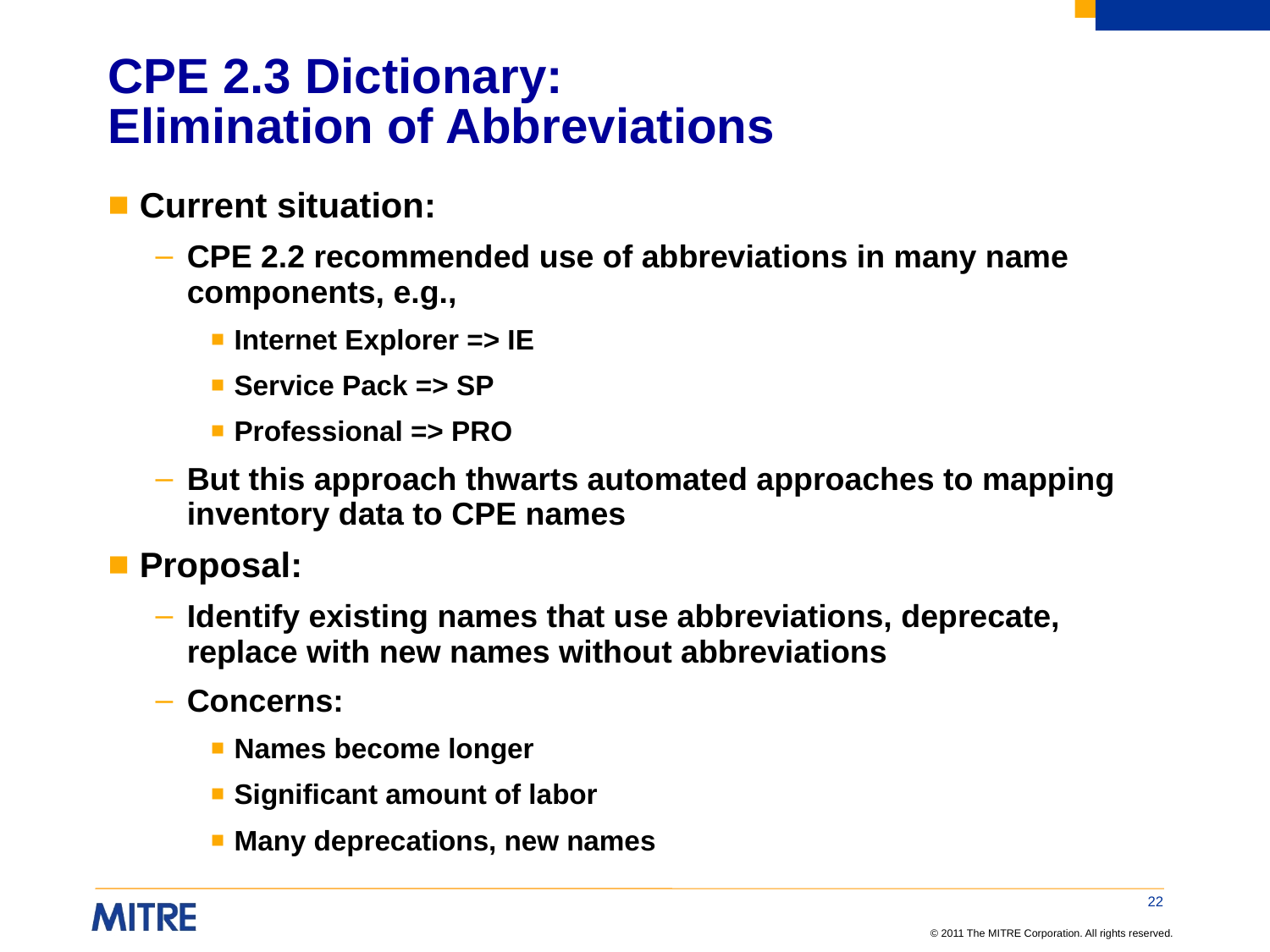

# CPE 2.3 Dictionary: Elimination of Abbreviations
Current situation:
CPE 2.2 recommended use of abbreviations in many name components, e.g.,
Internet Explorer => IE
Service Pack => SP
Professional => PRO
But this approach thwarts automated approaches to mapping inventory data to CPE names
Proposal:
Identify existing names that use abbreviations, deprecate, replace with new names without abbreviations
Concerns:
Names become longer
Significant amount of labor
Many deprecations, new names
22